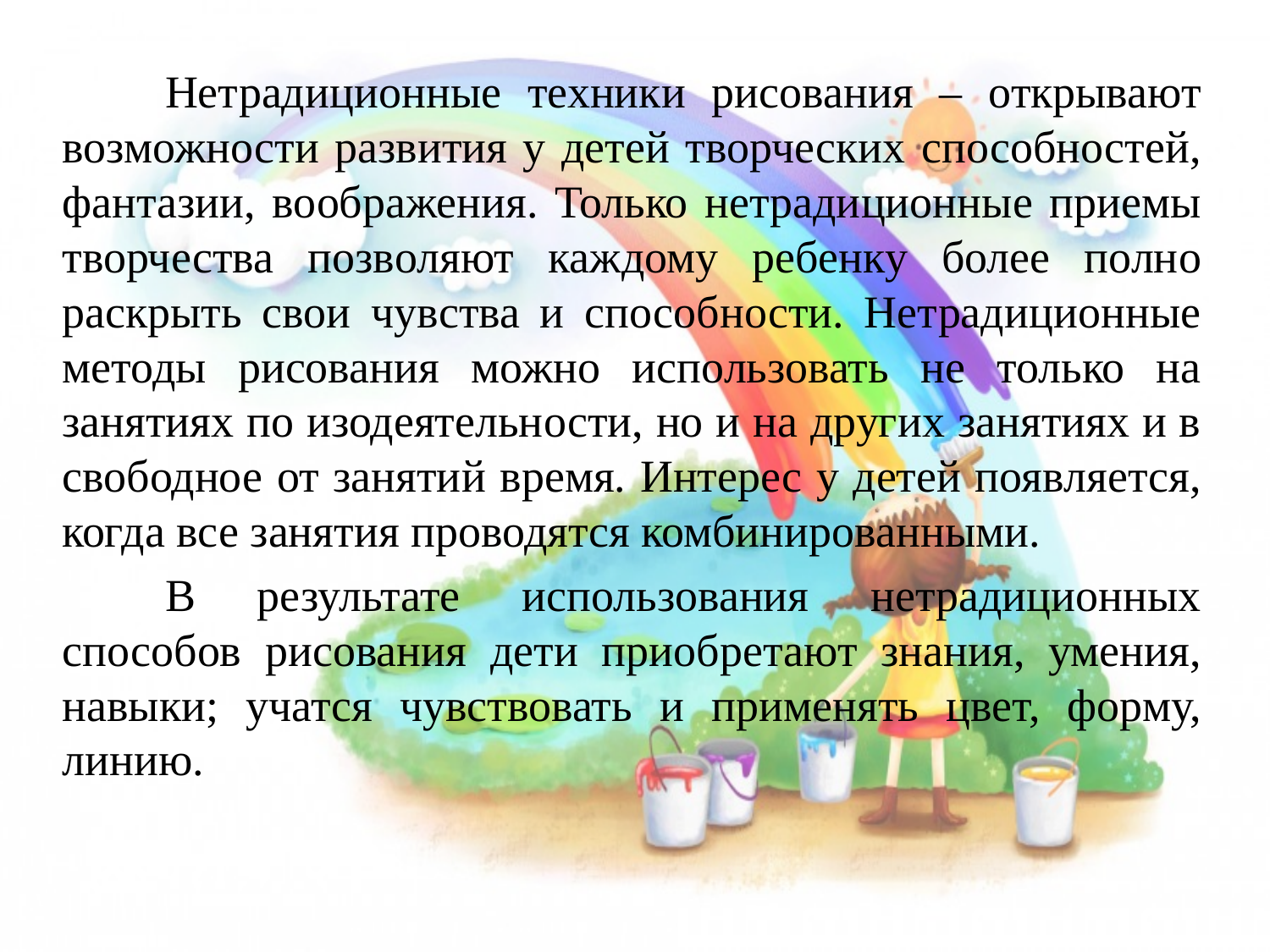

Нетрадиционные техники рисования – открывают возможности развития у детей творческих способностей, фантазии, воображения. Только нетрадиционные приемы творчества позволяют каждому ребенку более полно раскрыть свои чувства и способности. Нетрадиционные методы рисования можно использовать не только на занятиях по изодеятельности, но и на других занятиях и в свободное от занятий время. Интерес у детей появляется, когда все занятия проводятся комбинированными.
	В результате использования нетрадиционных способов рисования дети приобретают знания, умения, навыки; учатся чувствовать и применять цвет, форму, линию.